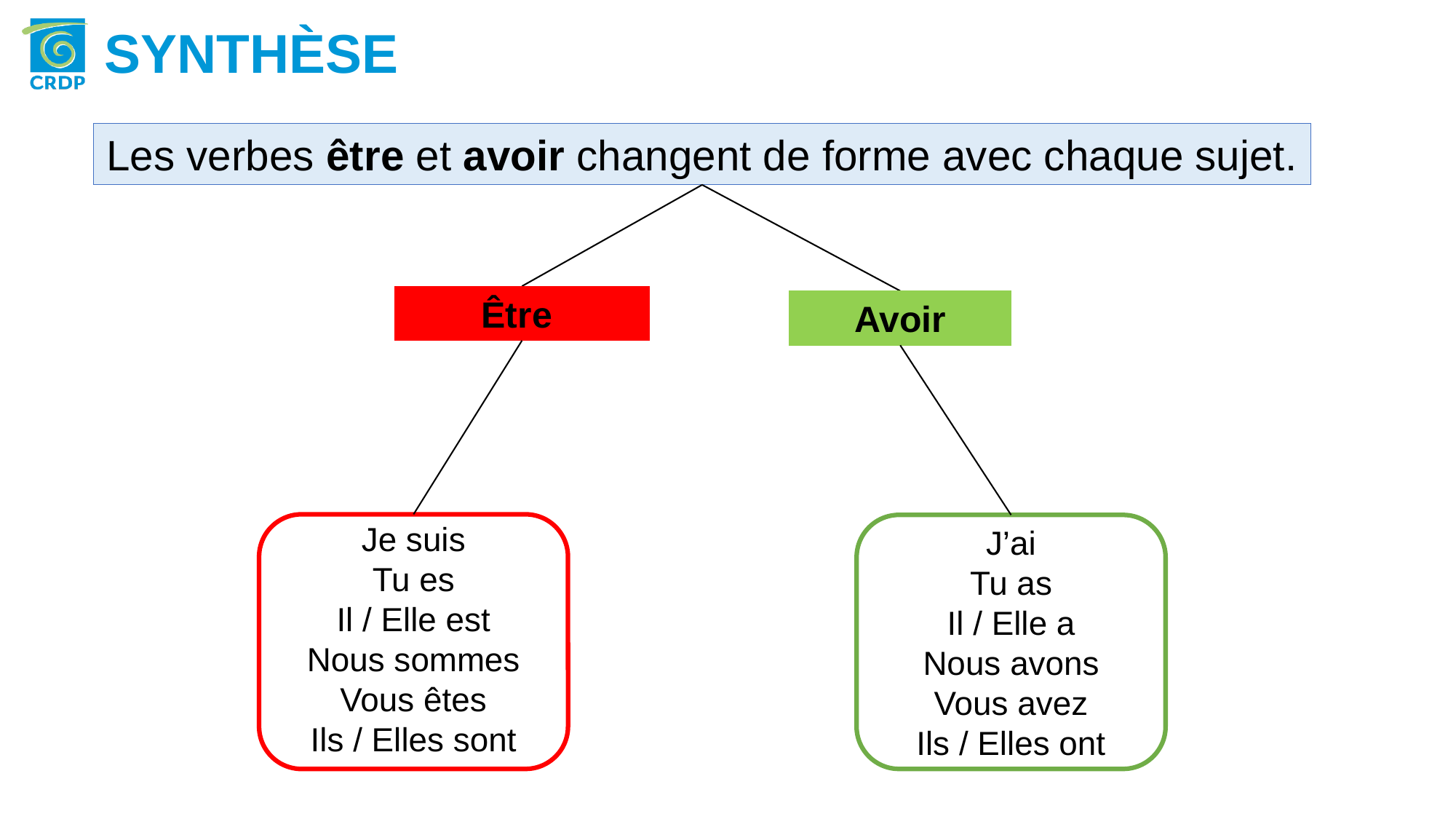

SYNTHÈSE
Les verbes être et avoir changent de forme avec chaque sujet.
Être
Avoir

Je suis
Tu es
Il / Elle est
Nous sommes
Vous êtes
Ils / Elles sont

J’ai
Tu as
Il / Elle a
Nous avons
Vous avez
Ils / Elles ont